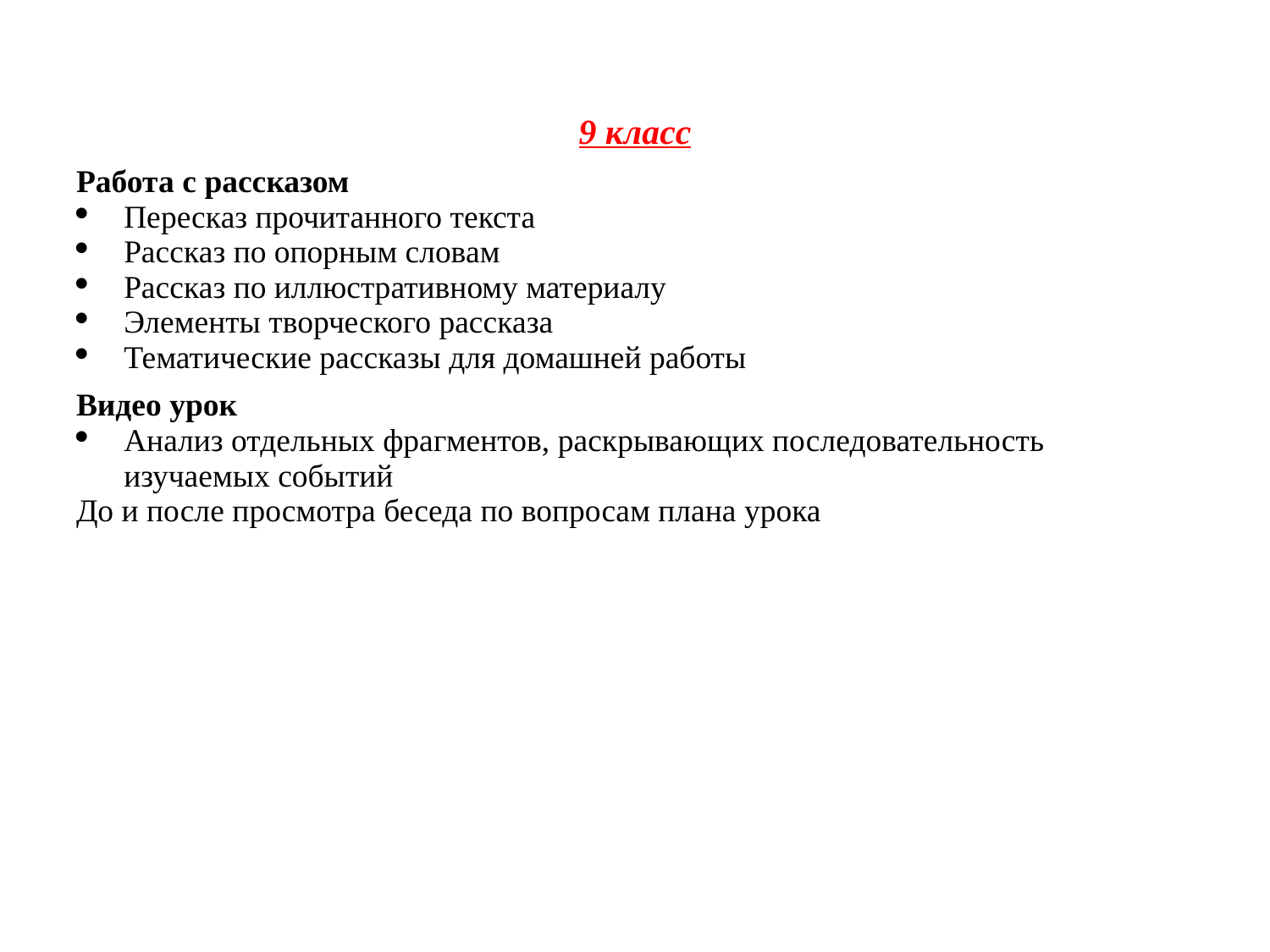

| 9 класс |
| --- |
| Работа с рассказом Пересказ прочитанного текста Рассказ по опорным словам Рассказ по иллюстративному материалу Элементы творческого рассказа Тематические рассказы для домашней работы |
| Видео урок Анализ отдельных фрагментов, раскрывающих последовательность изучаемых событий До и после просмотра беседа по вопросам плана урока |